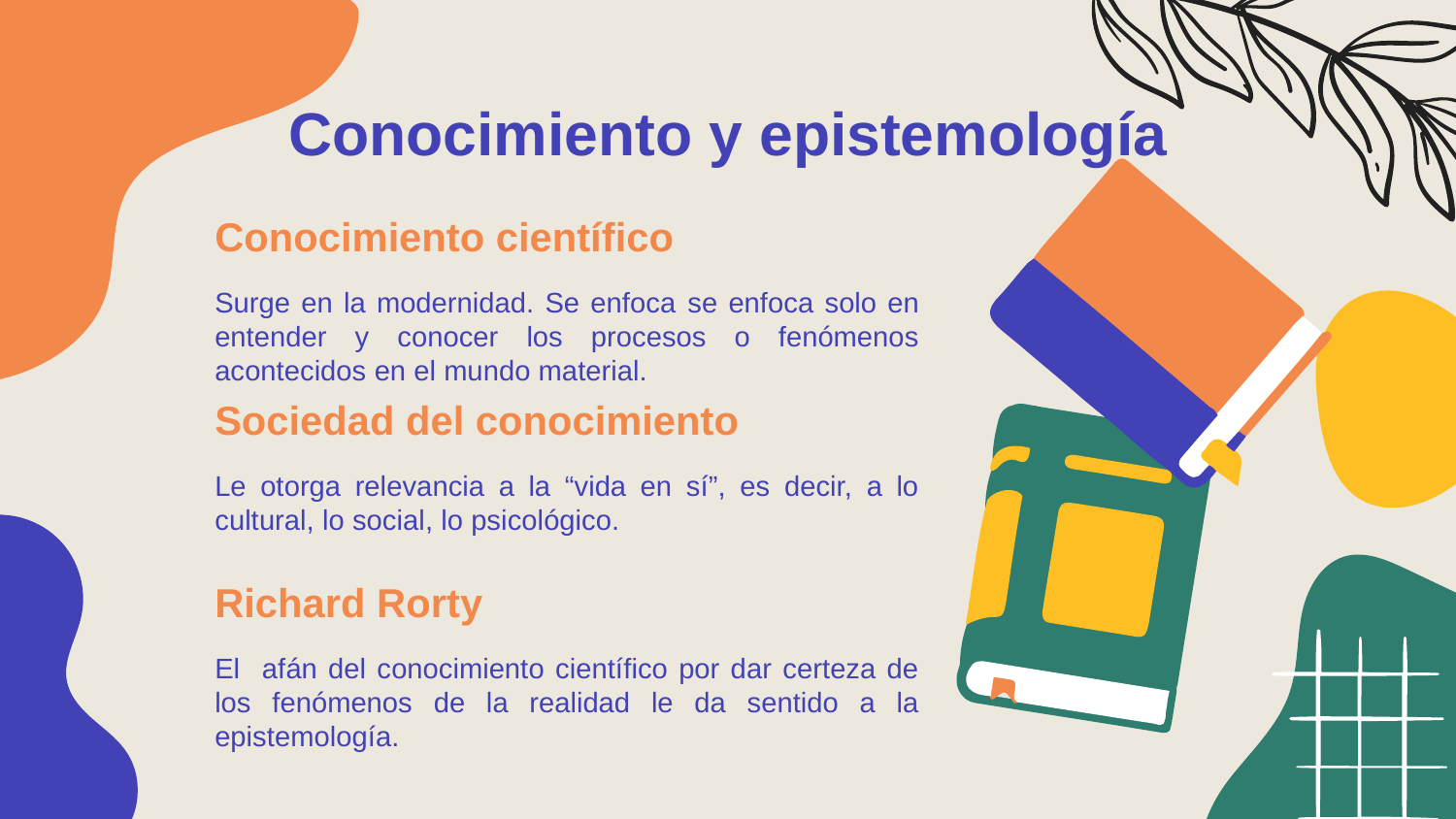

Conocimiento y epistemología

# Conocimiento científico
Surge en la modernidad. Se enfoca se enfoca solo en entender y conocer los procesos o fenómenos acontecidos en el mundo material.
Sociedad del conocimiento

Le otorga relevancia a la “vida en sí”, es decir, a lo cultural, lo social, lo psicológico.

Richard Rorty
El  afán del conocimiento científico por dar certeza de los fenómenos de la realidad le da sentido a la epistemología.